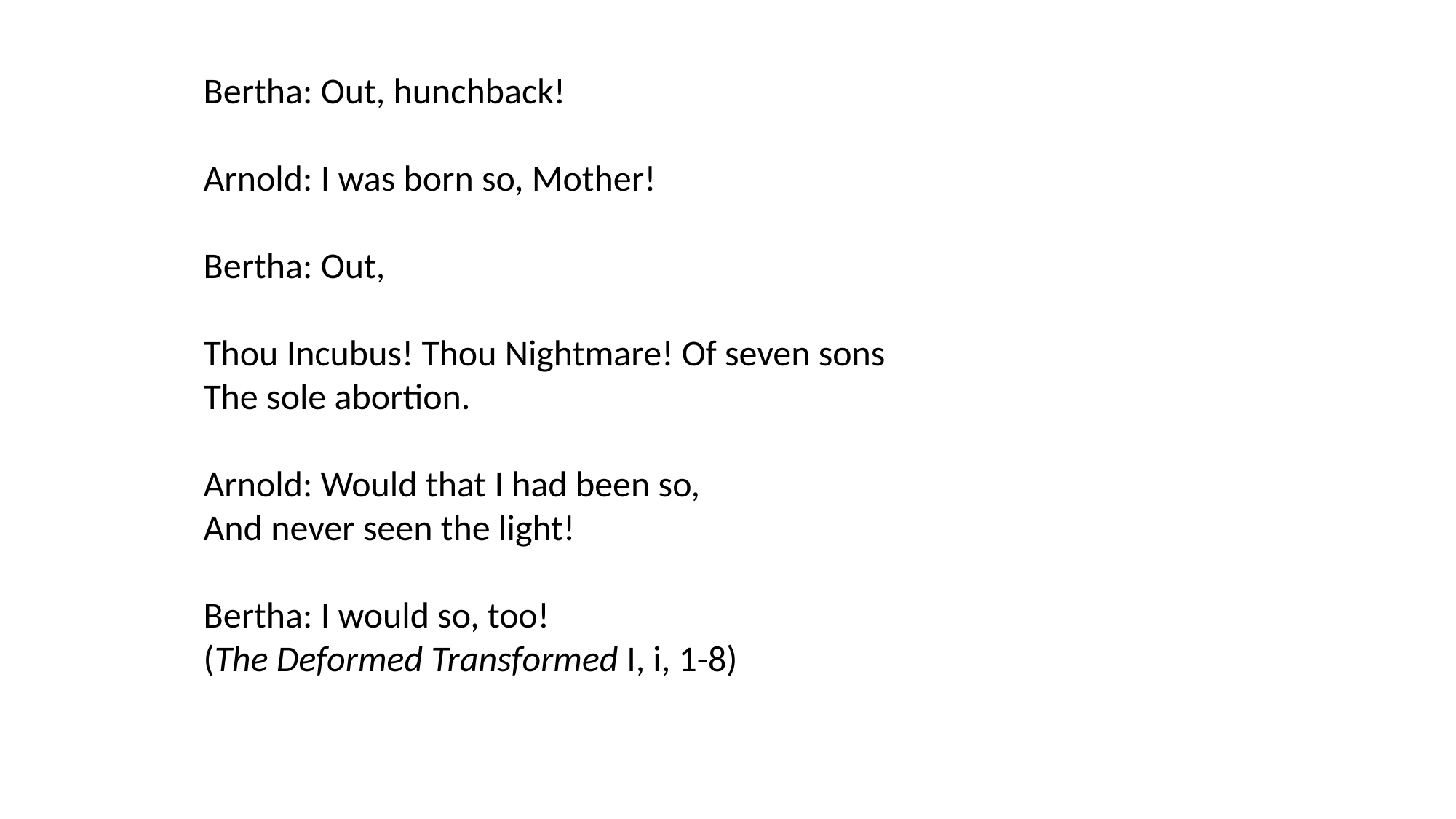

Bertha: Out, hunchback!

Arnold: I was born so, Mother!

Bertha: Out,

Thou Incubus! Thou Nightmare! Of seven sons
The sole abortion.

Arnold: Would that I had been so,
And never seen the light!

Bertha: I would so, too!
(The Deformed Transformed I, i, 1-8)